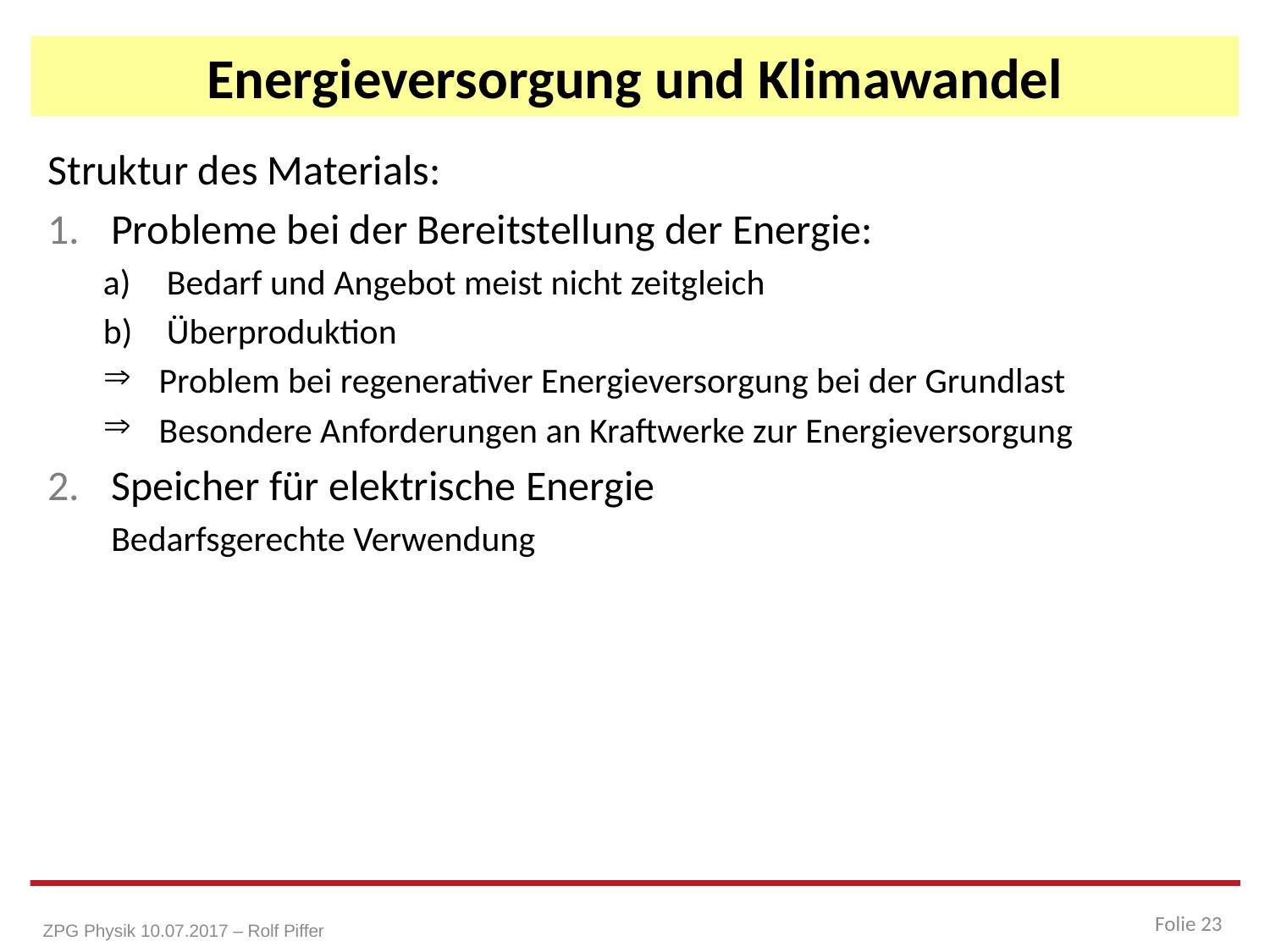

# Energieversorgung und Klimawandel
Struktur des Materials:
Probleme bei der Bereitstellung der Energie:
Bedarf und Angebot meist nicht zeitgleich
Überproduktion
Problem bei regenerativer Energieversorgung bei der Grundlast
Besondere Anforderungen an Kraftwerke zur Energieversorgung
Speicher für elektrische Energie
 Bedarfsgerechte Verwendung

Folie 23
ZPG Physik 10.07.2017 – Rolf Piffer